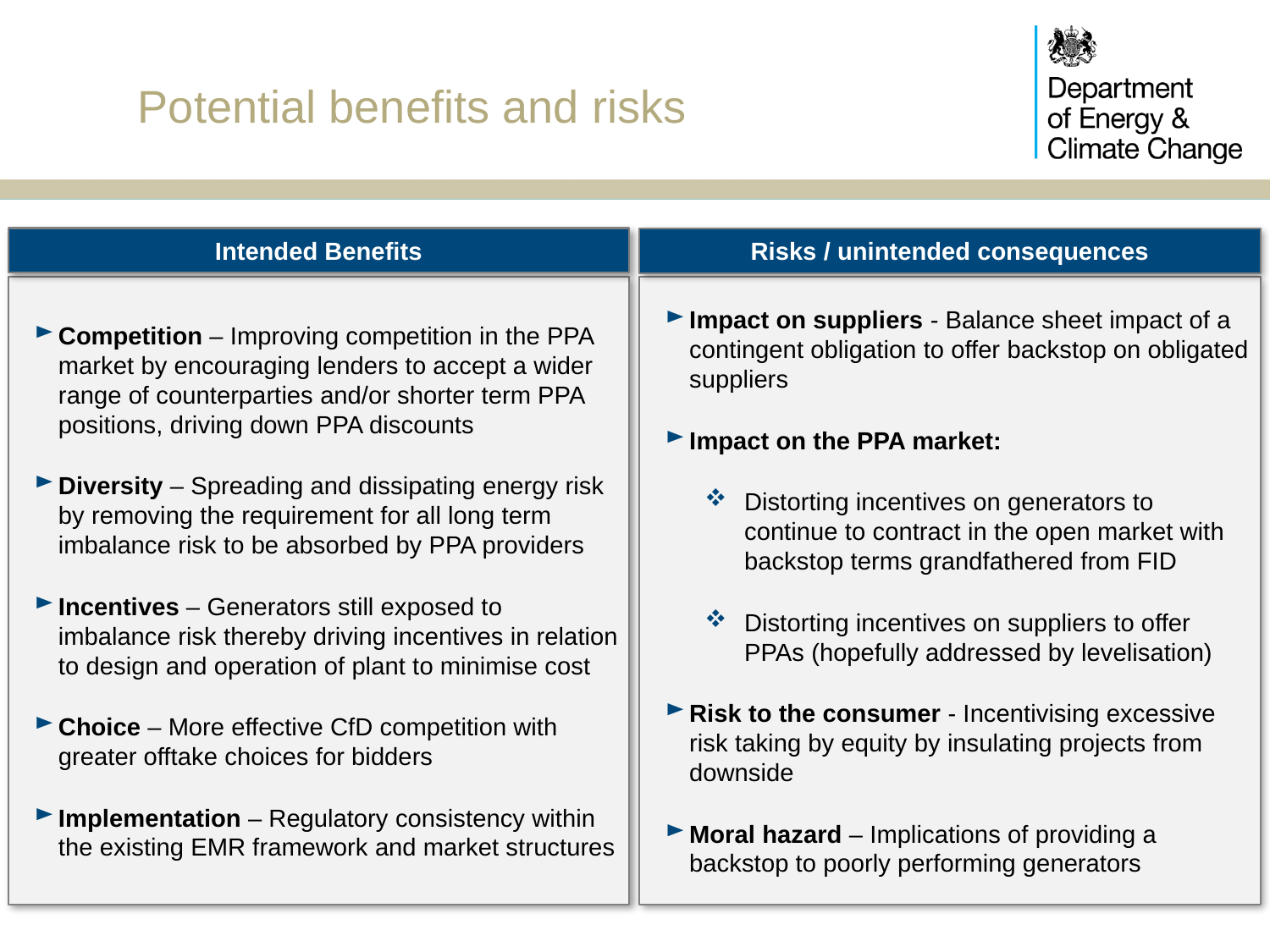

# Potential benefits and risks
Intended Benefits
Risks / unintended consequences
Competition – Improving competition in the PPA market by encouraging lenders to accept a wider range of counterparties and/or shorter term PPA positions, driving down PPA discounts
Diversity – Spreading and dissipating energy risk by removing the requirement for all long term imbalance risk to be absorbed by PPA providers
Incentives – Generators still exposed to imbalance risk thereby driving incentives in relation to design and operation of plant to minimise cost
Choice – More effective CfD competition with greater offtake choices for bidders
Implementation – Regulatory consistency within the existing EMR framework and market structures
Impact on suppliers - Balance sheet impact of a contingent obligation to offer backstop on obligated suppliers
Impact on the PPA market:
Distorting incentives on generators to continue to contract in the open market with backstop terms grandfathered from FID
Distorting incentives on suppliers to offer PPAs (hopefully addressed by levelisation)
Risk to the consumer - Incentivising excessive risk taking by equity by insulating projects from downside
Moral hazard – Implications of providing a backstop to poorly performing generators